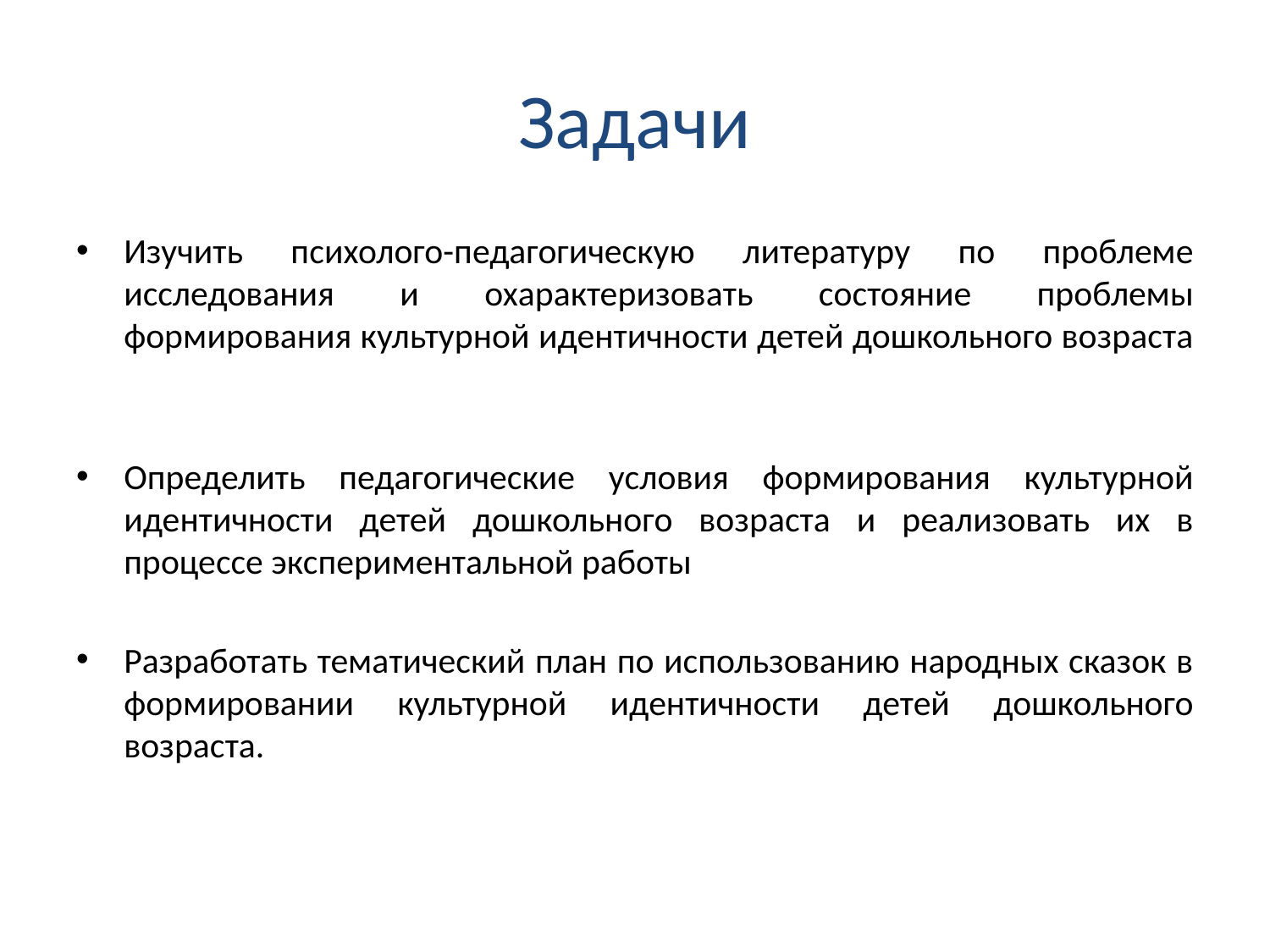

# Задачи
Изучить психолого-педагогическую литературу по проблеме исследования и охарактеризовать состояние проблемы формирования культурной идентичности детей дошкольного возраста

Определить педагогические условия формирования культурной идентичности детей дошкольного возраста и реализовать их в процессе экспериментальной работы

Разработать тематический план по использованию народных сказок в формировании культурной идентичности детей дошкольного возраста.